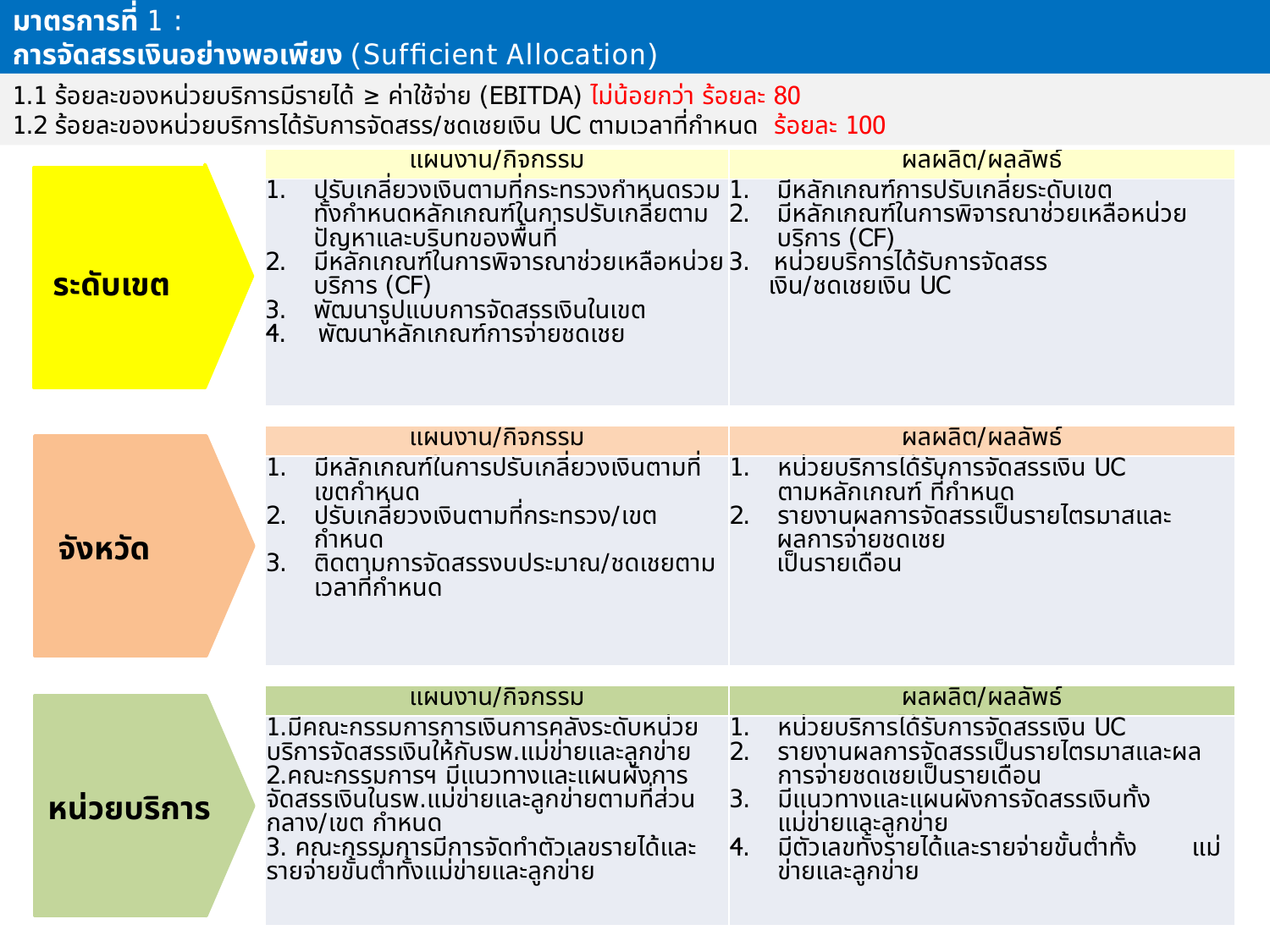

มาตรการที่ 1 :
การจัดสรรเงินอย่างพอเพียง (Sufficient Allocation)
1.1 ร้อยละของหน่วยบริการมีรายได้ ≥ ค่าใช้จ่าย (EBITDA) ไม่น้อยกว่า ร้อยละ 80
1.2 ร้อยละของหน่วยบริการได้รับการจัดสรร/ชดเชยเงิน UC ตามเวลาที่กำหนด  ร้อยละ 100
| แผนงาน/กิจกรรม | ผลผลิต/ผลลัพธ์ |
| --- | --- |
| ปรับเกลี่ยวงเงินตามที่กระทรวงกำหนดรวมทั้งกำหนดหลักเกณฑ์ในการปรับเกลี่ยตามปัญหาและบริบทของพื้นที่ มีหลักเกณฑ์ในการพิจารณาช่วยเหลือหน่วยบริการ (CF) พัฒนารูปแบบการจัดสรรเงินในเขต 4. พัฒนาหลักเกณฑ์การจ่ายชดเชย | มีหลักเกณฑ์การปรับเกลี่ยระดับเขต มีหลักเกณฑ์ในการพิจารณาช่วยเหลือหน่วยบริการ (CF) 3. หน่วยบริการได้รับการจัดสรร เงิน/ชดเชยเงิน UC |

ระดับเขต

| แผนงาน/กิจกรรม | ผลผลิต/ผลลัพธ์ |
| --- | --- |
| มีหลักเกณฑ์ในการปรับเกลี่ยวงเงินตามที่เขตกำหนด ปรับเกลี่ยวงเงินตามที่กระทรวง/เขต กำหนด ติดตามการจัดสรรงบประมาณ/ชดเชยตามเวลาที่กำหนด | หน่วยบริการได้รับการจัดสรรเงิน UC ตามหลักเกณฑ์ ที่กำหนด รายงานผลการจัดสรรเป็นรายไตรมาสและ ผลการจ่ายชดเชย เป็นรายเดือน |

จังหวัด

| แผนงาน/กิจกรรม | ผลผลิต/ผลลัพธ์ |
| --- | --- |
| 1.มีคณะกรรมการการเงินการคลังระดับหน่วยบริการจัดสรรเงินให้กับรพ.แม่ข่ายและลูกข่าย 2.คณะกรรมการฯ มีแนวทางและแผนผังการจัดสรรเงินในรพ.แม่ข่ายและลูกข่ายตามที่ส่วนกลาง/เขต กำหนด 3. คณะกรรมการมีการจัดทำตัวเลขรายได้และรายจ่ายขั้นต่ำทั้งแม่ข่ายและลูกข่าย | หน่วยบริการได้รับการจัดสรรเงิน UC รายงานผลการจัดสรรเป็นรายไตรมาสและผลการจ่ายชดเชยเป็นรายเดือน มีแนวทางและแผนผังการจัดสรรเงินทั้ง แม่ข่ายและลูกข่าย มีตัวเลขทั้งรายได้และรายจ่ายขั้นต่ำทั้ง แม่ข่ายและลูกข่าย |

หน่วยบริการ